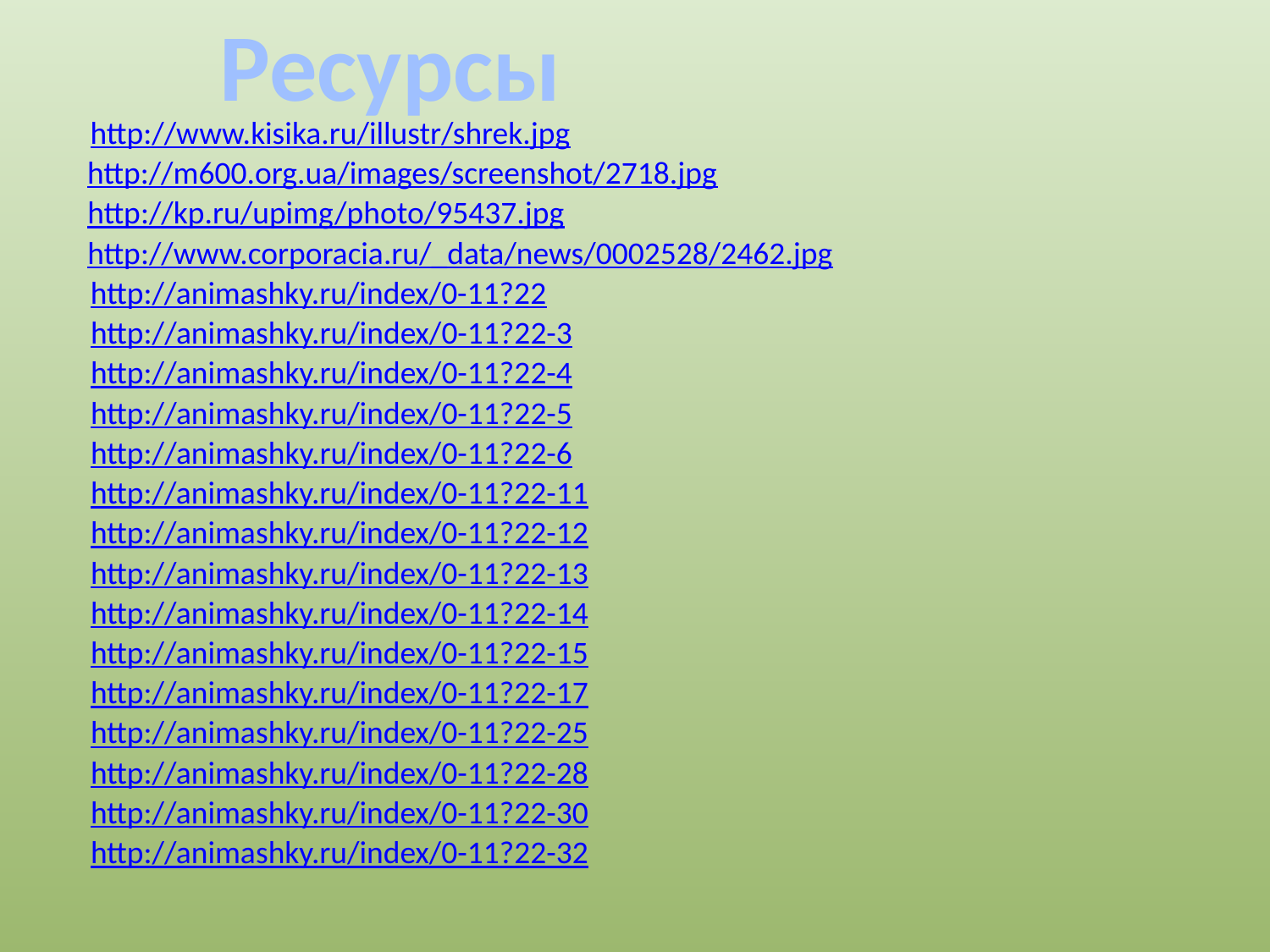

Ресурсы
http://www.kisika.ru/illustr/shrek.jpg

http://m600.org.ua/images/screenshot/2718.jpg

http://kp.ru/upimg/photo/95437.jpg

http://www.corporacia.ru/_data/news/0002528/2462.jpg

http://animashky.ru/index/0-11?22

http://animashky.ru/index/0-11?22-3

http://animashky.ru/index/0-11?22-4

http://animashky.ru/index/0-11?22-5

http://animashky.ru/index/0-11?22-6

http://animashky.ru/index/0-11?22-11

http://animashky.ru/index/0-11?22-12

http://animashky.ru/index/0-11?22-13

http://animashky.ru/index/0-11?22-14

http://animashky.ru/index/0-11?22-15

http://animashky.ru/index/0-11?22-17

http://animashky.ru/index/0-11?22-25

http://animashky.ru/index/0-11?22-28

http://animashky.ru/index/0-11?22-30

http://animashky.ru/index/0-11?22-32